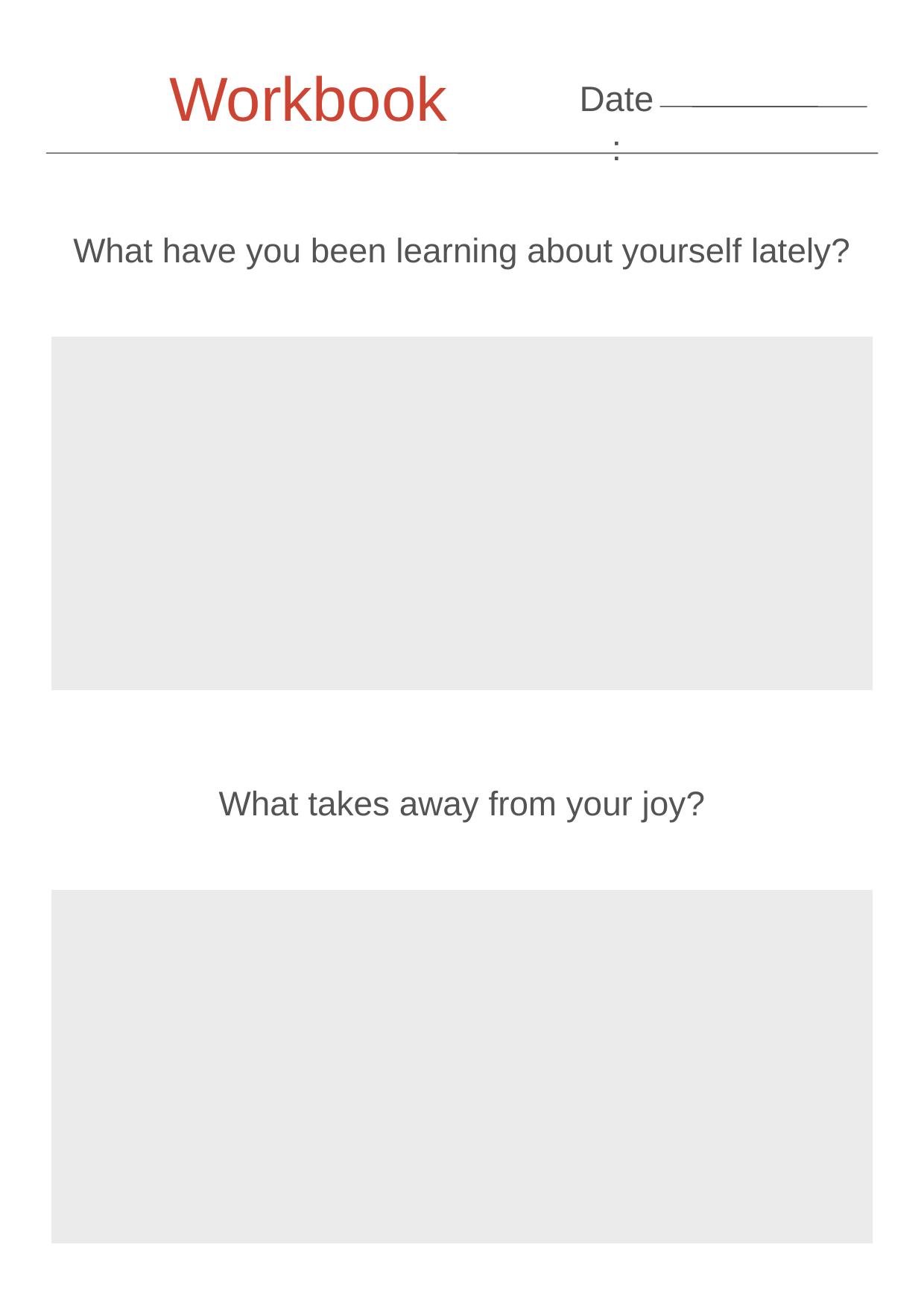

Workbook
Date:

What have you been learning about yourself lately?

What takes away from your joy?